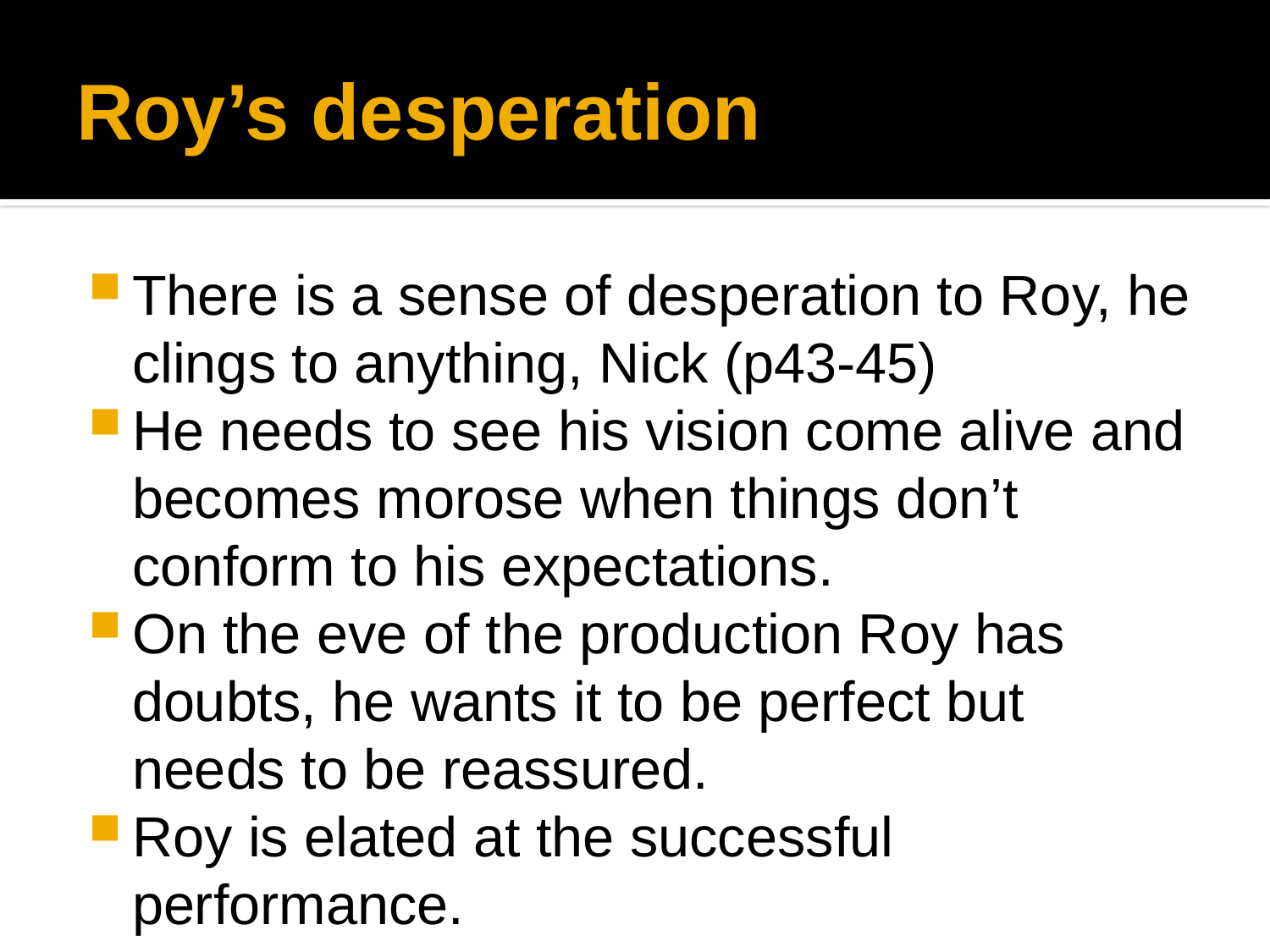

# Roy’s desperation
There is a sense of desperation to Roy, he clings to anything, Nick (p43-45)
He needs to see his vision come alive and becomes morose when things don’t conform to his expectations.
On the eve of the production Roy has doubts, he wants it to be perfect but needs to be reassured.
Roy is elated at the successful performance.